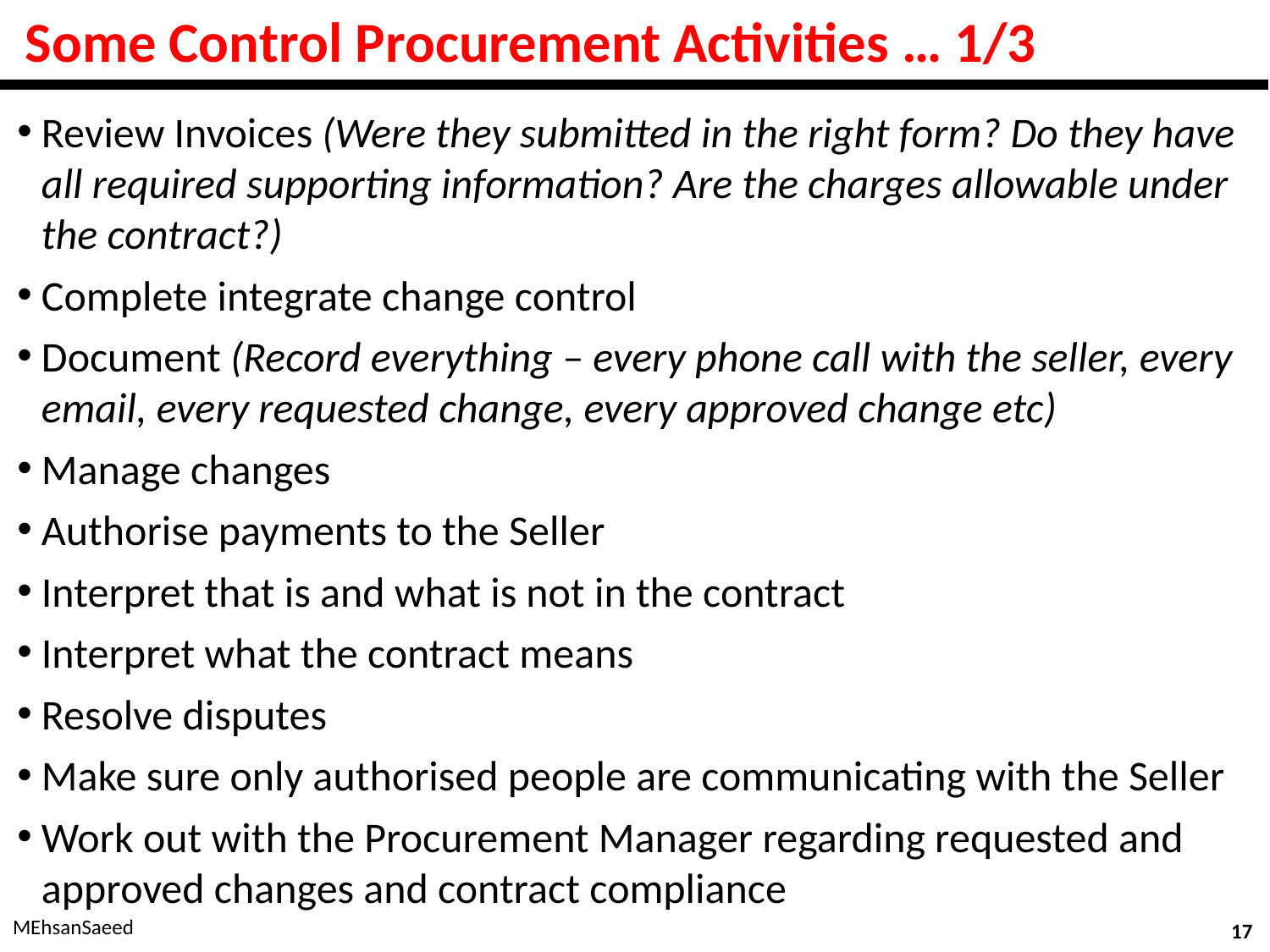

# Some Control Procurement Activities … 1/3
Review Invoices (Were they submitted in the right form? Do they have all required supporting information? Are the charges allowable under the contract?)
Complete integrate change control
Document (Record everything – every phone call with the seller, every email, every requested change, every approved change etc)
Manage changes
Authorise payments to the Seller
Interpret that is and what is not in the contract
Interpret what the contract means
Resolve disputes
Make sure only authorised people are communicating with the Seller
Work out with the Procurement Manager regarding requested and approved changes and contract compliance
MEhsanSaeed
17